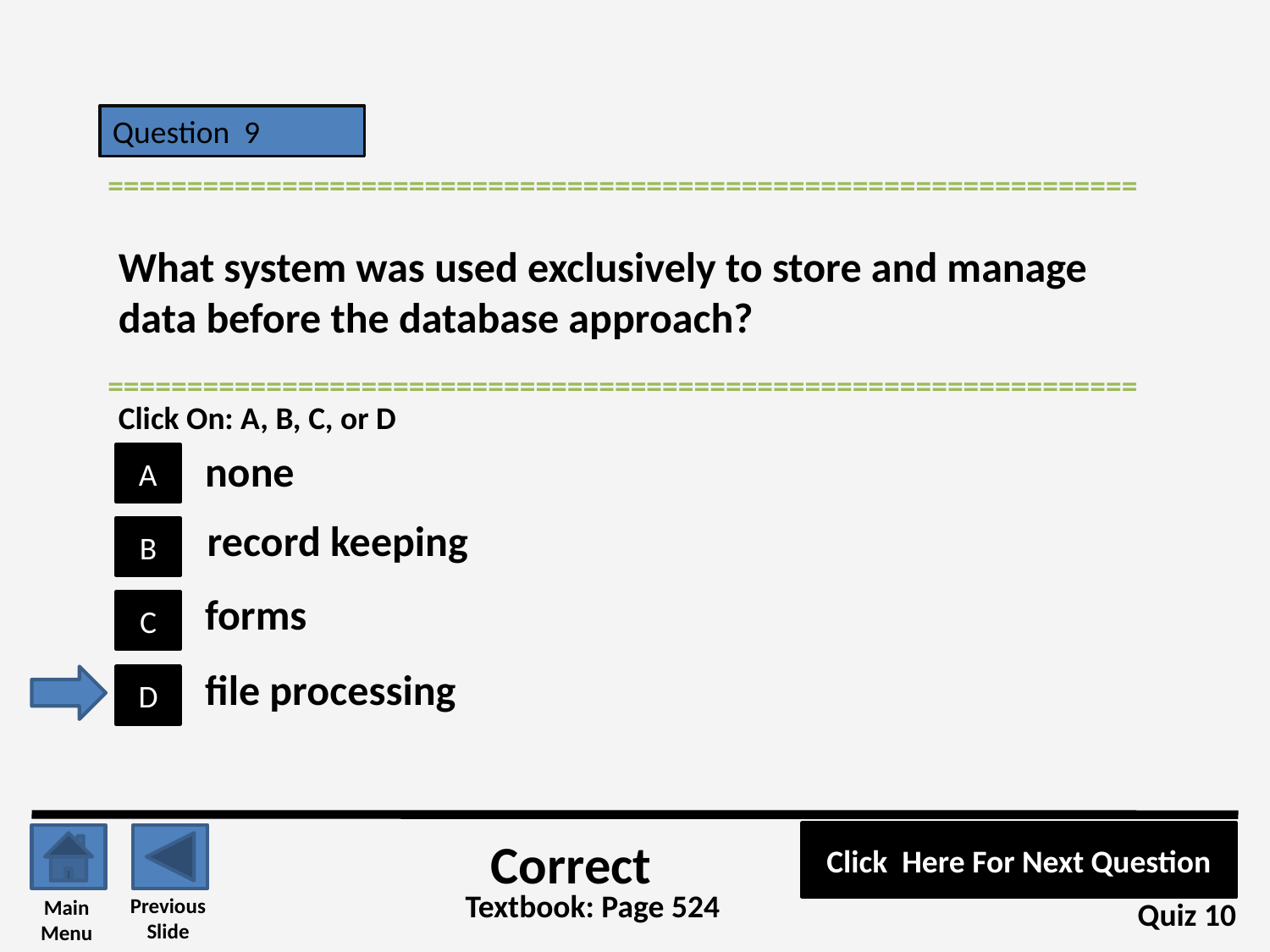

Question  9
=================================================================
What system was used exclusively to store and manage data before the database approach?
=================================================================
Click On: A, B, C, or D

none
A

record keeping
B

forms
C

file processing

D
Click  Here For Next Question

Correct
Textbook: Page 524
Previous
Slide
Main
Menu
Quiz 10